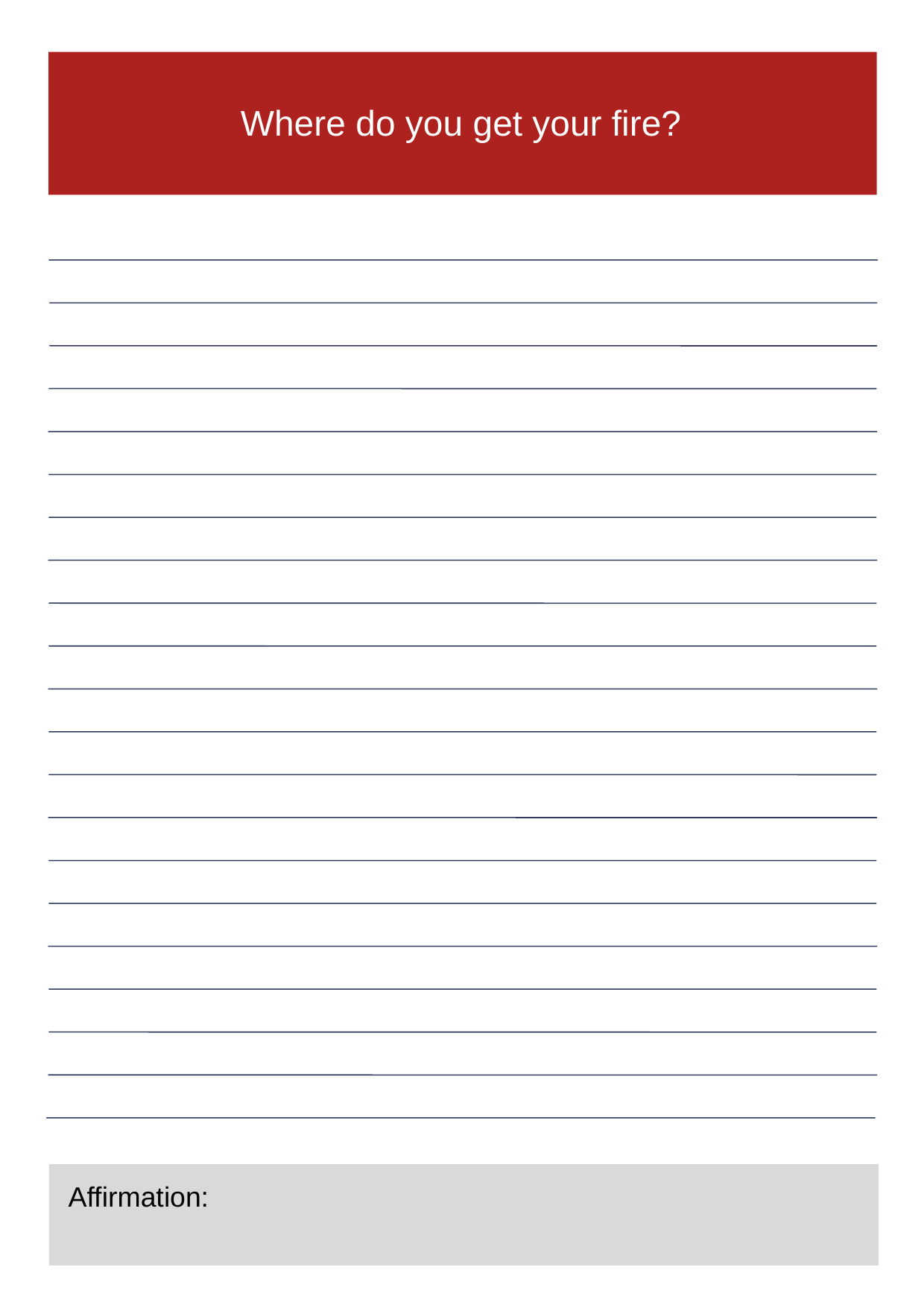

Where do you get your fire?

Affirmation: